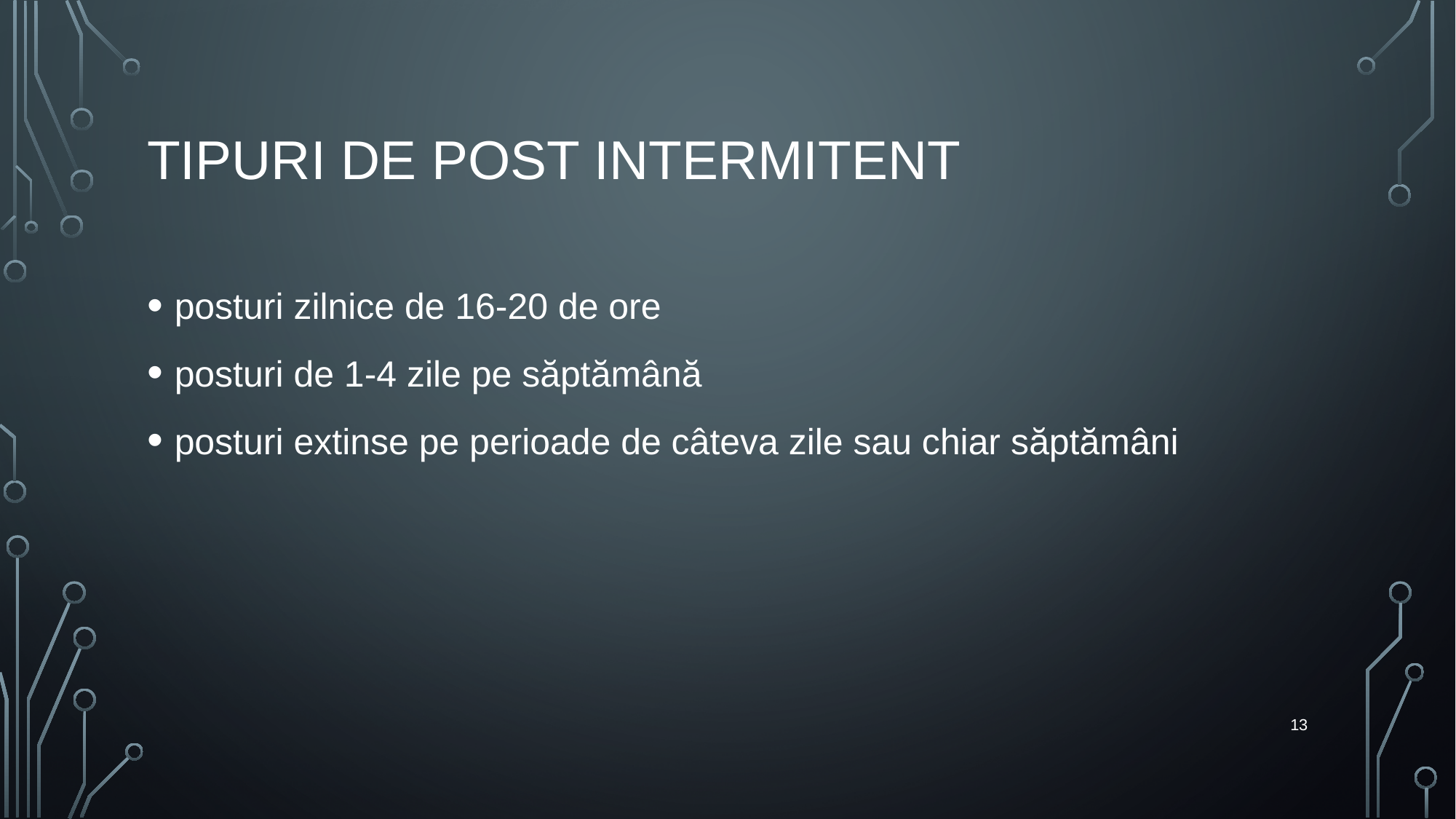

# Tipuri de post intermitent
posturi zilnice de 16-20 de ore
posturi de 1-4 zile pe săptămână
posturi extinse pe perioade de câteva zile sau chiar săptămâni

13